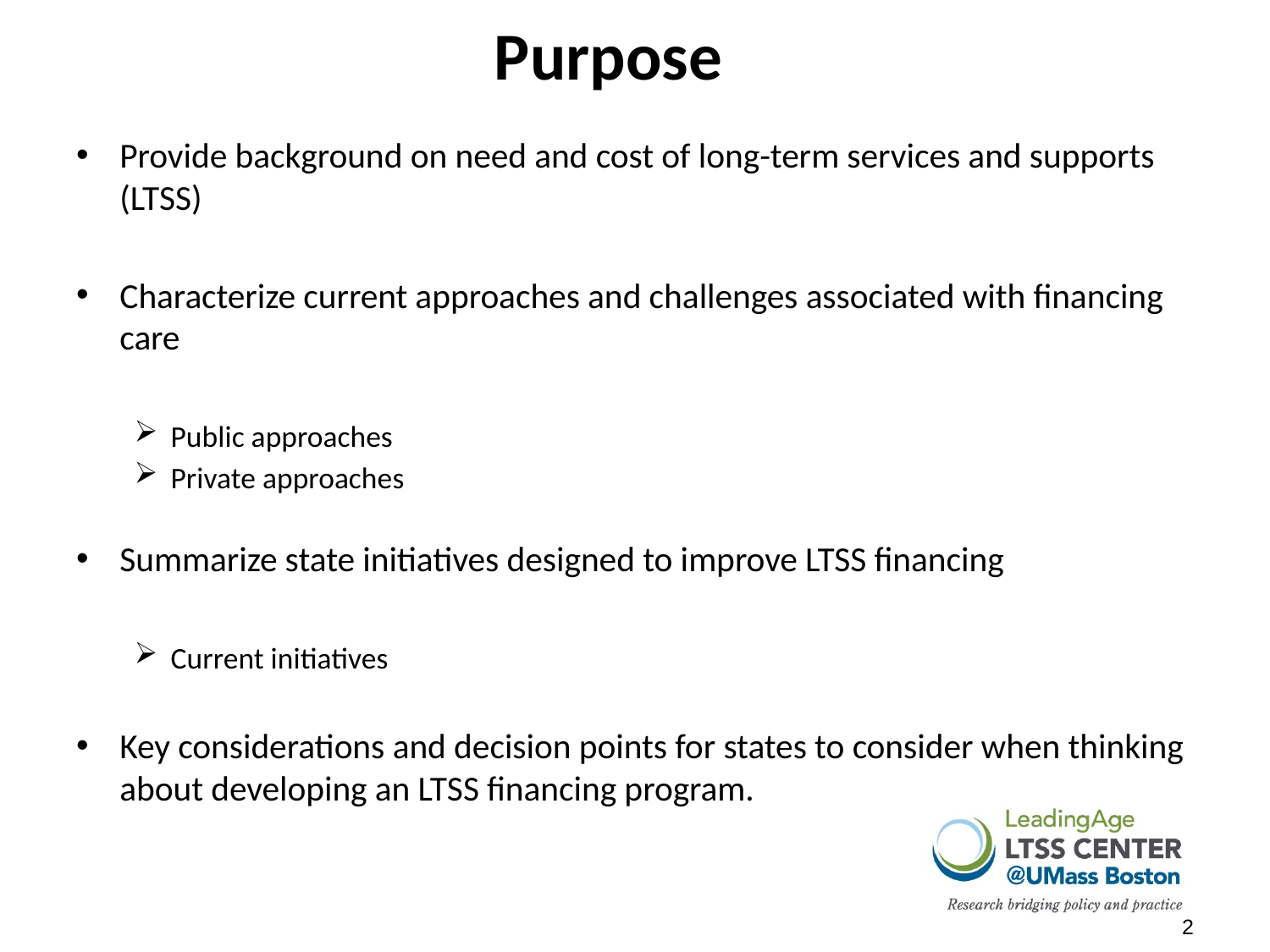

# Purpose
Provide background on need and cost of long-term services and supports (LTSS)

Characterize current approaches and challenges associated with financing care

Public approaches
Private approaches

Summarize state initiatives designed to improve LTSS financing

Current initiatives

Key considerations and decision points for states to consider when thinking about developing an LTSS financing program.

2